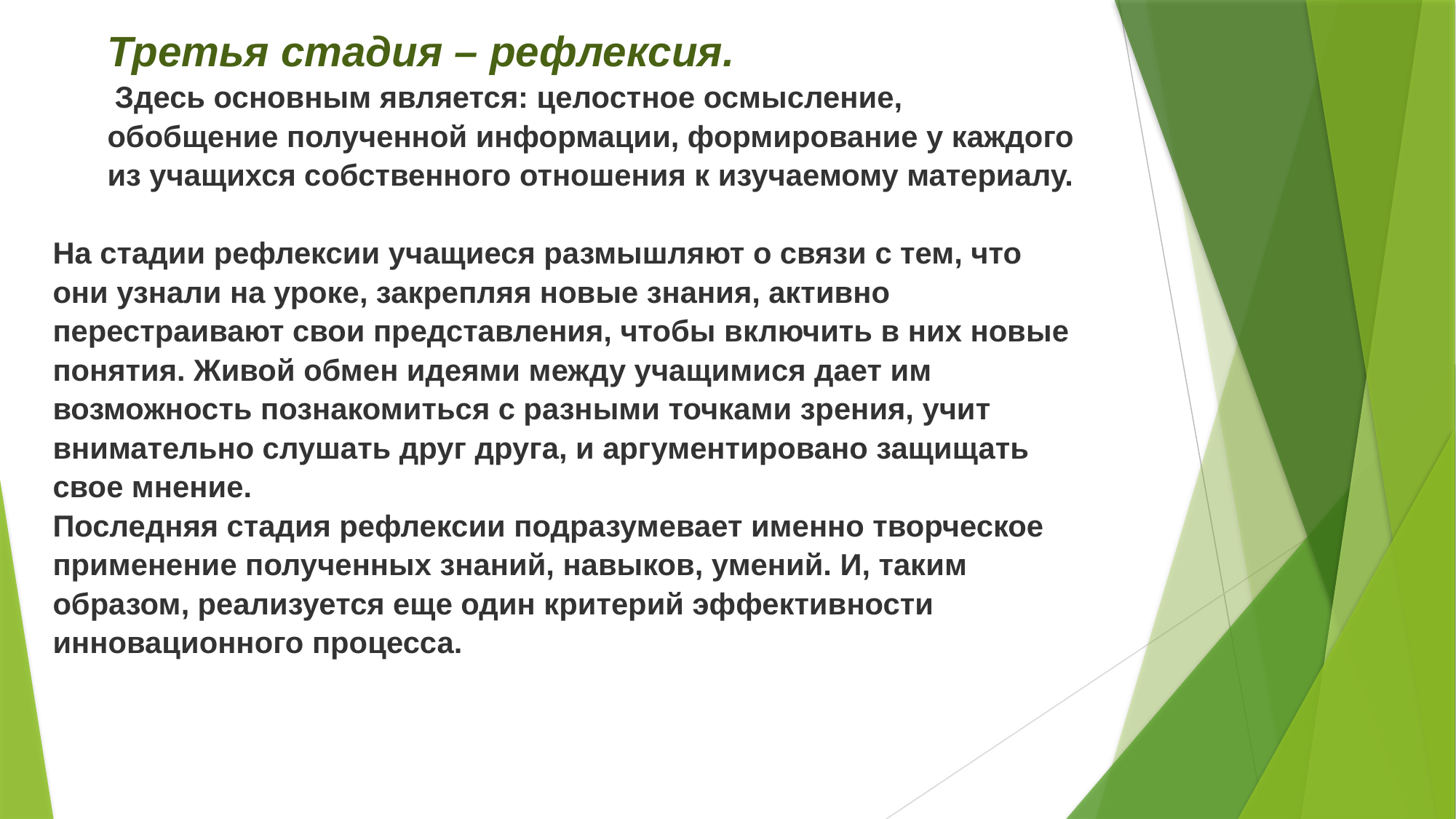

Третья стадия – рефлексия.
 Здесь основным является: целостное осмысление, обобщение полученной информации, формирование у каждого из учащихся собственного отношения к изучаемому материалу.

На стадии рефлексии учащиеся размышляют о связи с тем, что они узнали на уроке, закрепляя новые знания, активно перестраивают свои представления, чтобы включить в них новые понятия. Живой обмен идеями между учащимися дает им возможность познакомиться с разными точками зрения, учит внимательно слушать друг друга, и аргументировано защищать свое мнение.
Последняя стадия рефлексии подразумевает именно творческое применение полученных знаний, навыков, умений. И, таким образом, реализуется еще один критерий эффективности инновационного процесса.